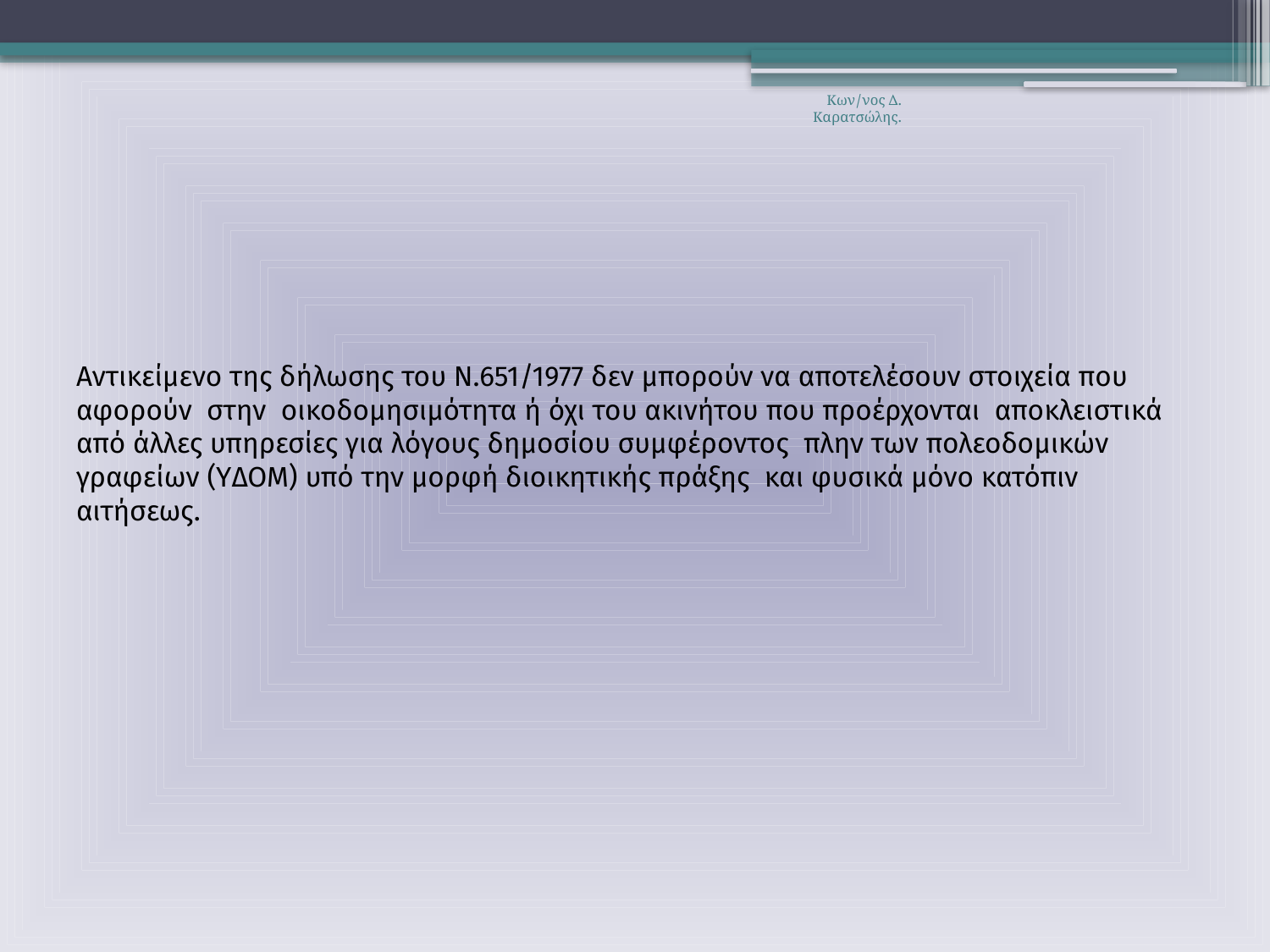

Κων/νος Δ. Καρατσώλης.

Αντικείμενο της δήλωσης του Ν.651/1977 δεν μπορούν να αποτελέσουν στοιχεία που αφορούν  στην  οικοδομησιμότητα ή όχι του ακινήτου που προέρχονται  αποκλειστικά από άλλες υπηρεσίες για λόγους δημοσίου συμφέροντος  πλην των πολεοδομικών γραφείων (YΔΟΜ) υπό την μορφή διοικητικής πράξης  και φυσικά μόνο κατόπιν αιτήσεως.